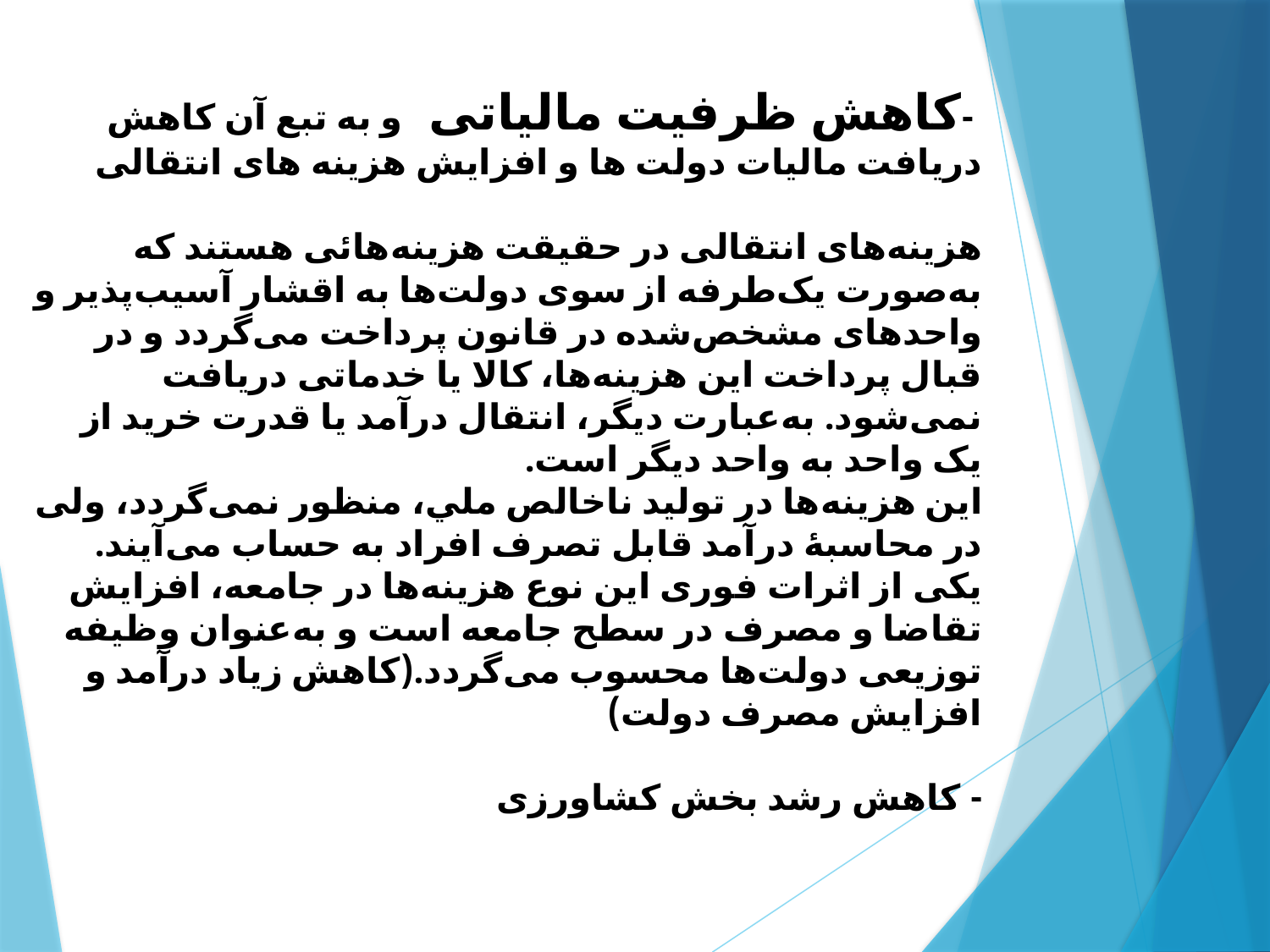

-کاهش ظرفیت مالیاتی  و به تبع آن کاهش دریافت مالیات دولت ها و افزایش هزینه های انتقالی

هزينه‌هاى انتقالى در حقيقت هزينه‌هائى هستند که به‌صورت يک‌طرفه از سوى دولت‌ها به اقشار آسيب‌پذير و واحدهاى مشخص‌شده در قانون پرداخت مى‌گردد و در قبال پرداخت اين هزينه‌ها، کالا يا خدماتى دريافت نمى‌شود. به‌عبارت ديگر، انتقال درآمد يا قدرت خريد از يک واحد به واحد ديگر است.
اين هزينه‌ها در توليد ناخالص ملي، منظور نمى‌گردد، ولى در محاسبهٔ درآمد قابل تصرف افراد به حساب مى‌آيند. يکى از اثرات فورى اين نوع هزينه‌ها در جامعه، افزايش تقاضا و مصرف در سطح جامعه است و به‌عنوان وظيفه توزيعى دولت‌ها محسوب مى‌گردد.(کاهش زیاد درآمد و افزایش مصرف دولت)

- کاهش رشد بخش کشاورزی